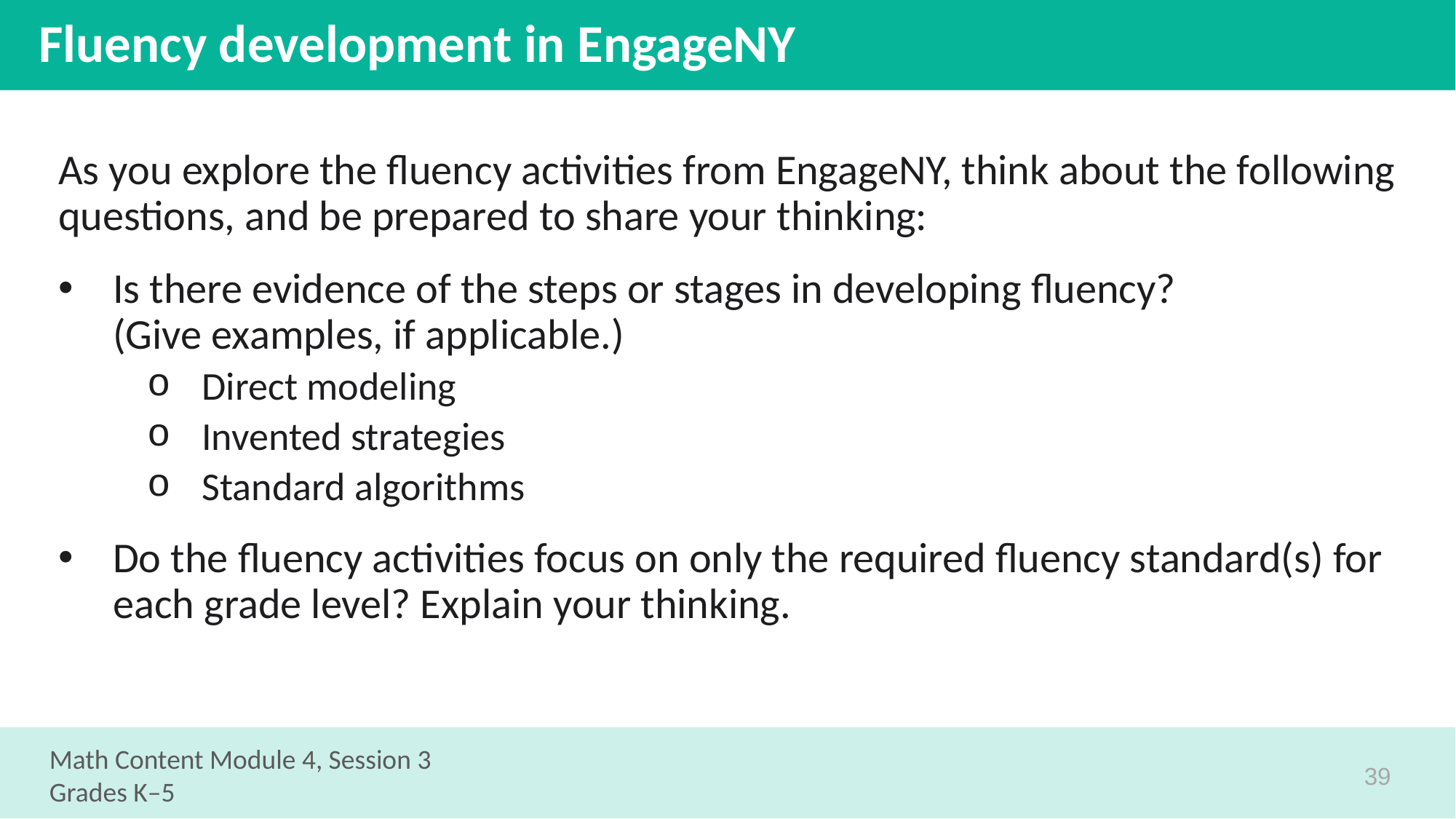

# Fluency development in EngageNY
As you explore the fluency activities from EngageNY, think about the following questions, and be prepared to share your thinking:
Is there evidence of the steps or stages in developing fluency?
(Give examples, if applicable.)
Direct modeling
Invented strategies
Standard algorithms
Do the fluency activities focus on only the required fluency standard(s) for each grade level? Explain your thinking.
Math Content Module 4, Session 3
Grades K–5
39